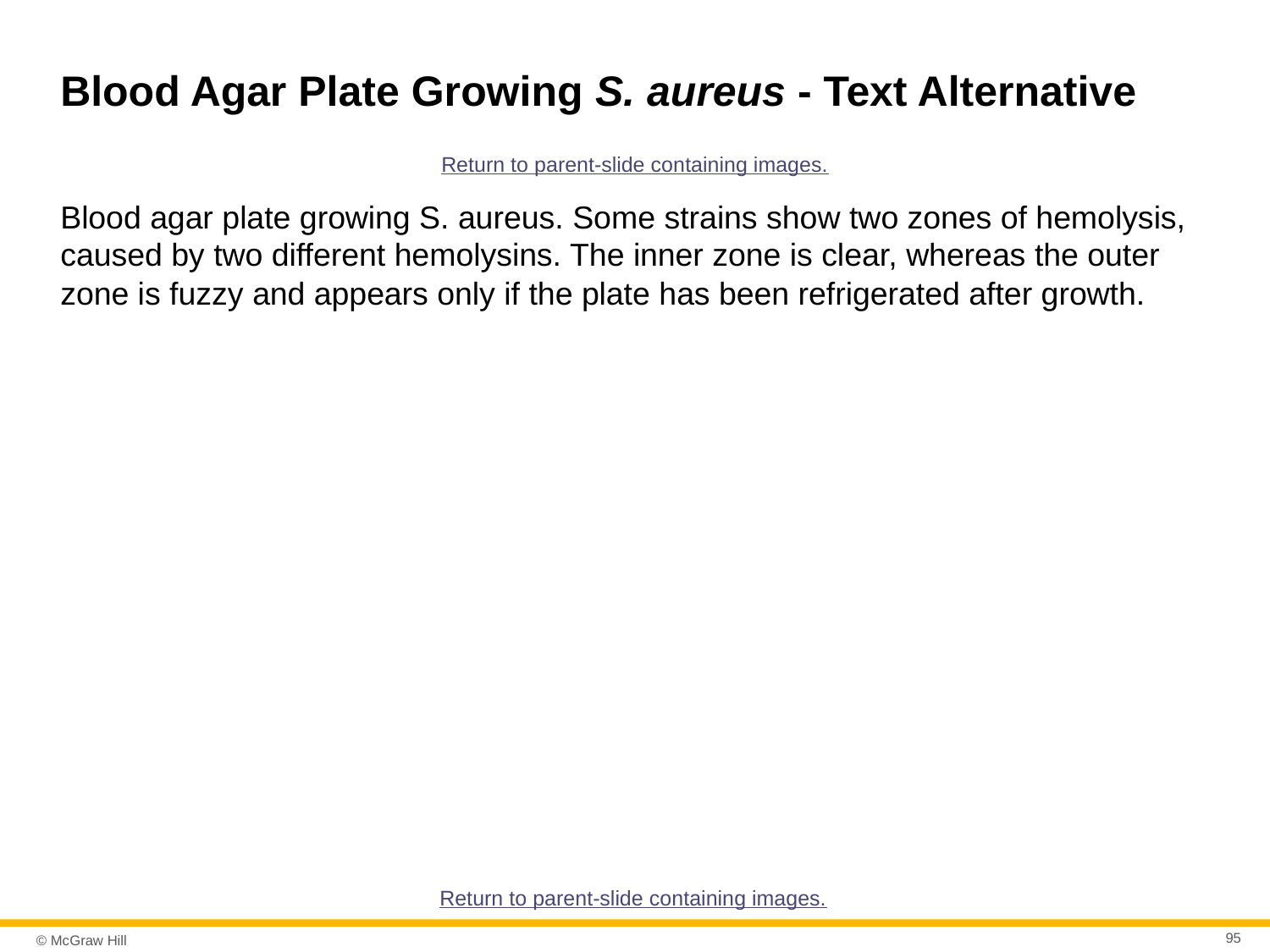

# Blood Agar Plate Growing S. aureus - Text Alternative
Return to parent-slide containing images.
Blood agar plate growing S. aureus. Some strains show two zones of hemolysis, caused by two different hemolysins. The inner zone is clear, whereas the outer zone is fuzzy and appears only if the plate has been refrigerated after growth.
Return to parent-slide containing images.